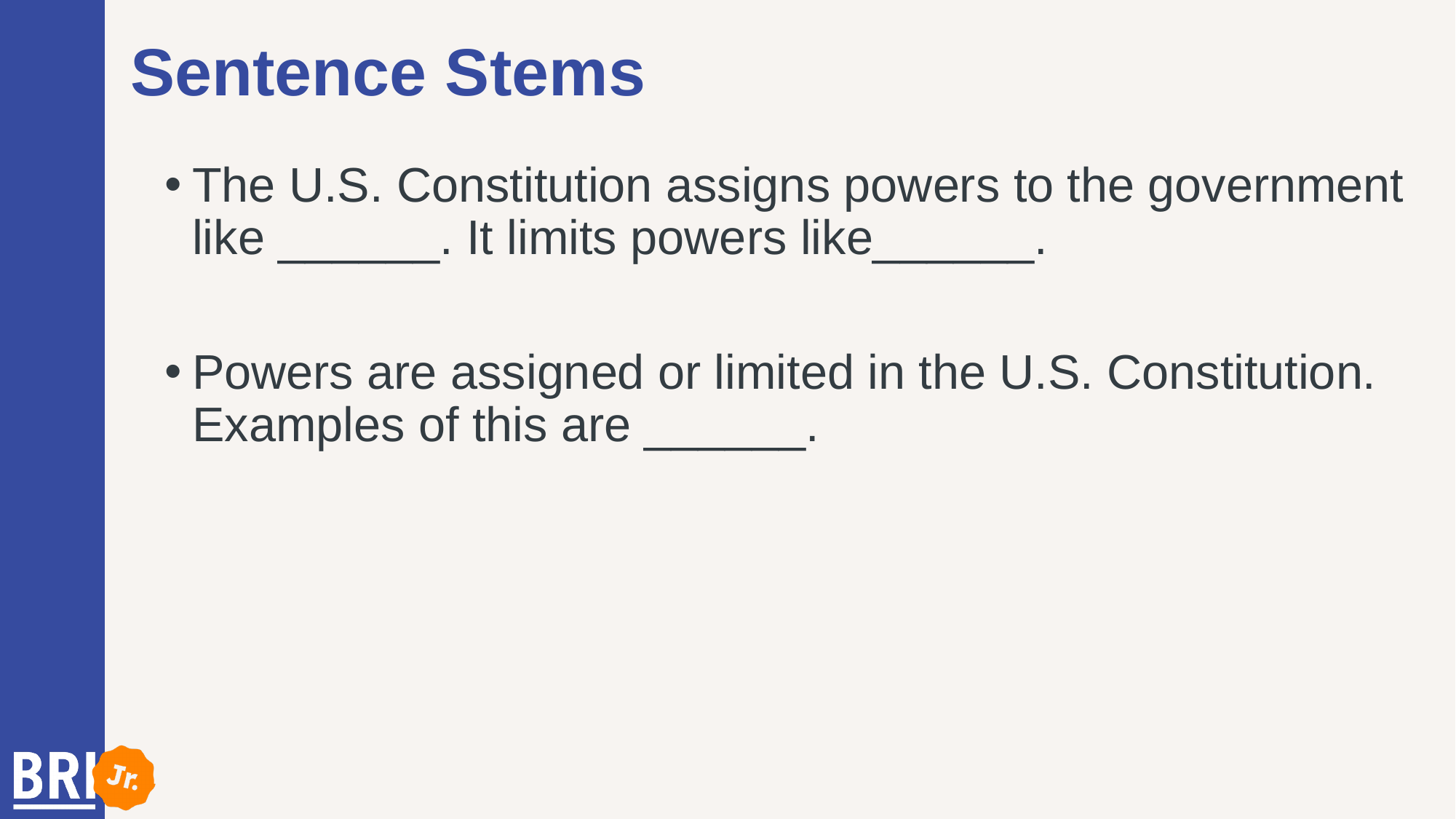

# Sentence Stems
The U.S. Constitution assigns powers to the government like ______. It limits powers like______.

Powers are assigned or limited in the U.S. Constitution. Examples of this are ______.